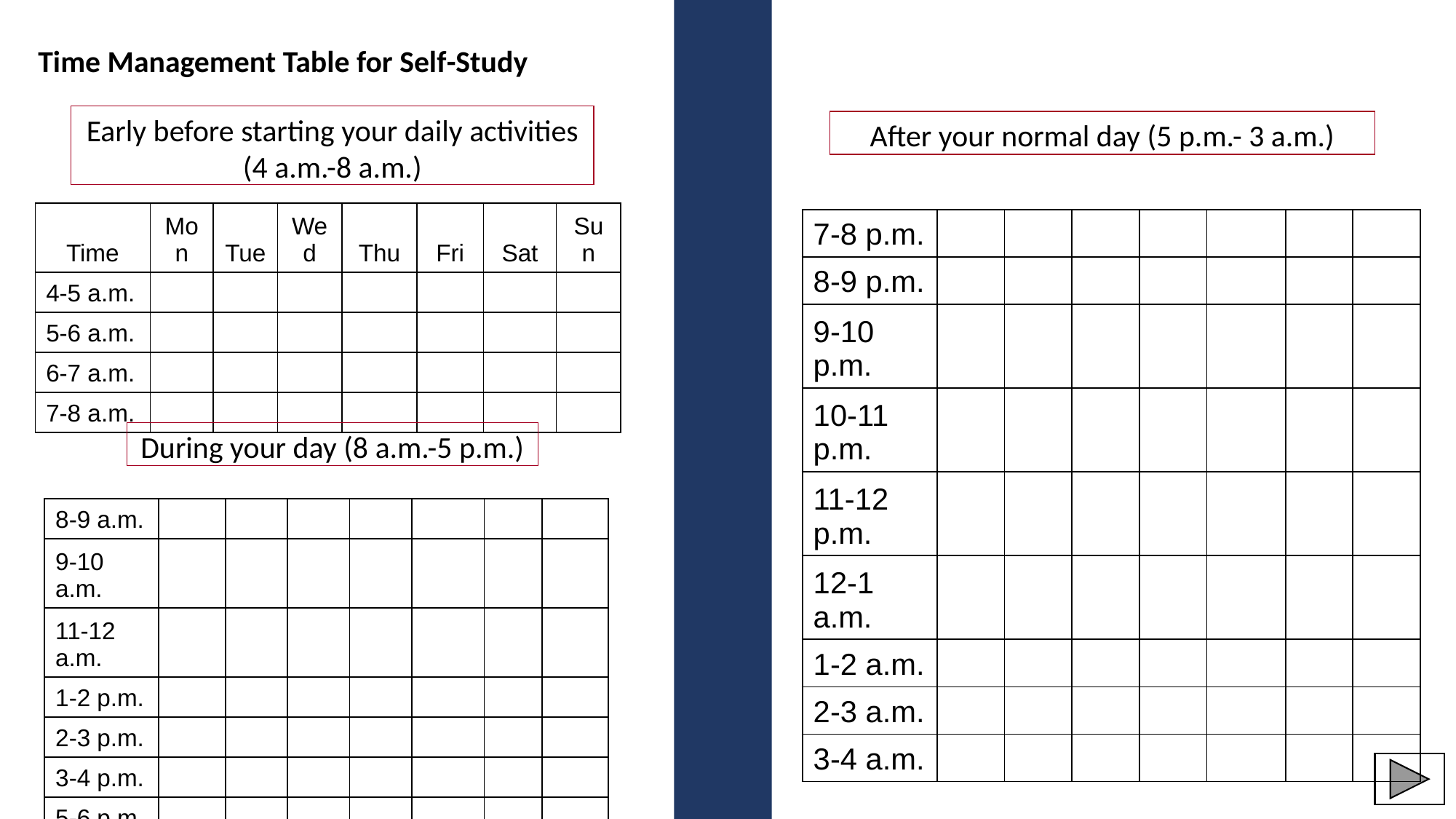

Time Management Table for Self-Study
Early before starting your daily activities (4 a.m.-8 a.m.)
After your normal day (5 p.m.- 3 a.m.)
| Time | Mon | Tue | Wed | Thu | Fri | Sat | Sun |
| --- | --- | --- | --- | --- | --- | --- | --- |
| 4-5 a.m. |  |  |  |  |  |  |  |
| 5-6 a.m. |  |  |  |  |  |  |  |
| 6-7 a.m. |  |  |  |  |  |  |  |
| 7-8 a.m. |  |  |  |  |  |  |  |
| 7-8 p.m. |  |  |  |  |  |  |  |
| --- | --- | --- | --- | --- | --- | --- | --- |
| 8-9 p.m. |  |  |  |  |  |  |  |
| 9-10 p.m. |  |  |  |  |  |  |  |
| 10-11 p.m. |  |  |  |  |  |  |  |
| 11-12 p.m. |  |  |  |  |  |  |  |
| 12-1 a.m. |  |  |  |  |  |  |  |
| 1-2 a.m. |  |  |  |  |  |  |  |
| 2-3 a.m. |  |  |  |  |  |  |  |
| 3-4 a.m. |  |  |  |  |  |  |  |
During your day (8 a.m.-5 p.m.)
| 8-9 a.m. |  |  |  |  |  |  |  |
| --- | --- | --- | --- | --- | --- | --- | --- |
| 9-10 a.m. |  |  |  |  |  |  |  |
| 11-12 a.m. |  |  |  |  |  |  |  |
| 1-2 p.m. |  |  |  |  |  |  |  |
| 2-3 p.m. |  |  |  |  |  |  |  |
| 3-4 p.m. |  |  |  |  |  |  |  |
| 5-6 p.m. |  |  |  |  |  |  |  |
| 6-7 p.m. |  |  |  |  |  |  |  |